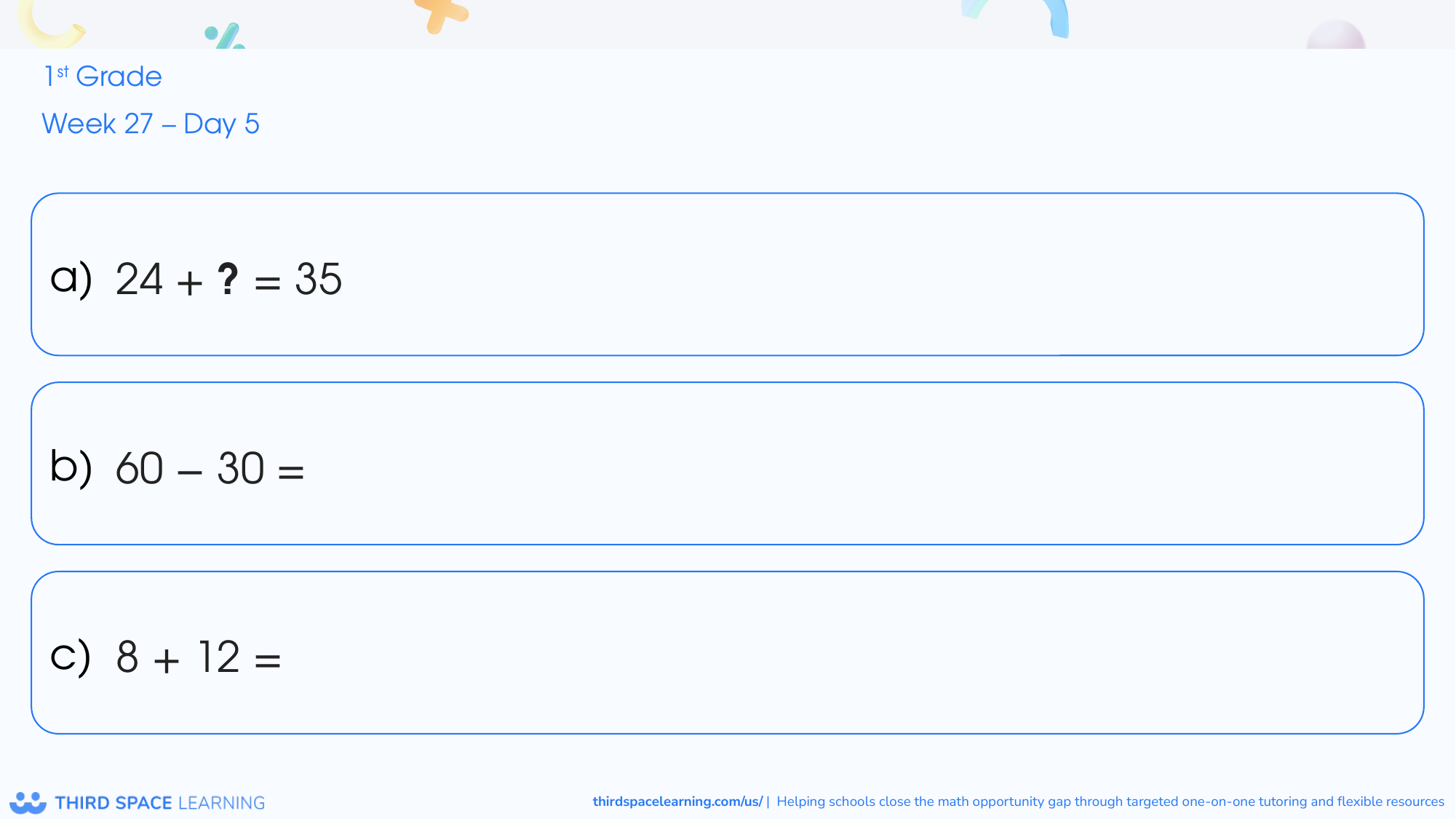

1st Grade
Week 27 – Day 5
24 + ? = 35
60 − 30 =
8 + 12 =